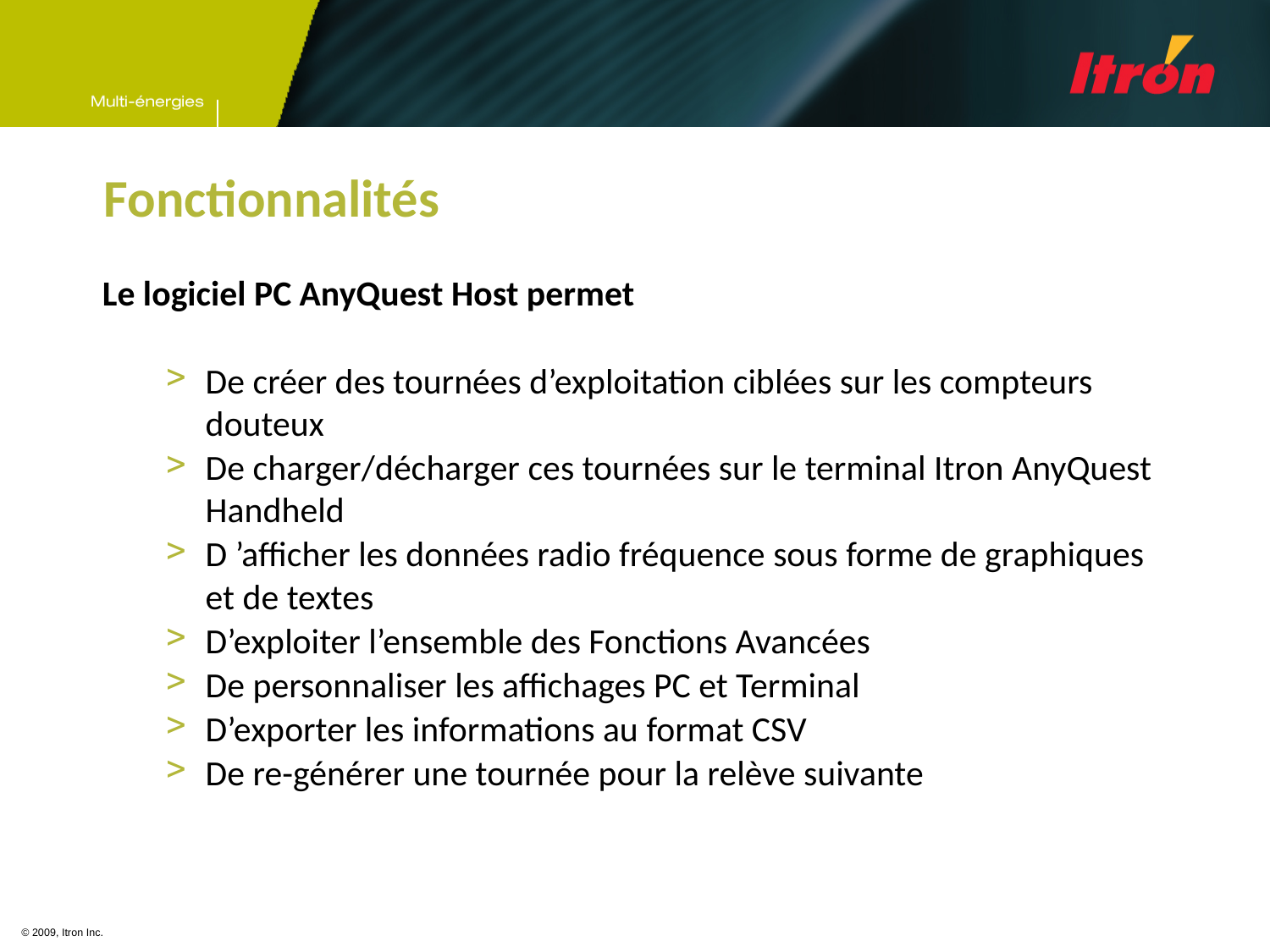

Fonctionnalités

Le logiciel PC AnyQuest Host permet

De créer des tournées d’exploitation ciblées sur les compteurs douteux
De charger/décharger ces tournées sur le terminal Itron AnyQuest Handheld
D ’afficher les données radio fréquence sous forme de graphiques et de textes
D’exploiter l’ensemble des Fonctions Avancées
De personnaliser les affichages PC et Terminal
D’exporter les informations au format CSV
De re-générer une tournée pour la relève suivante